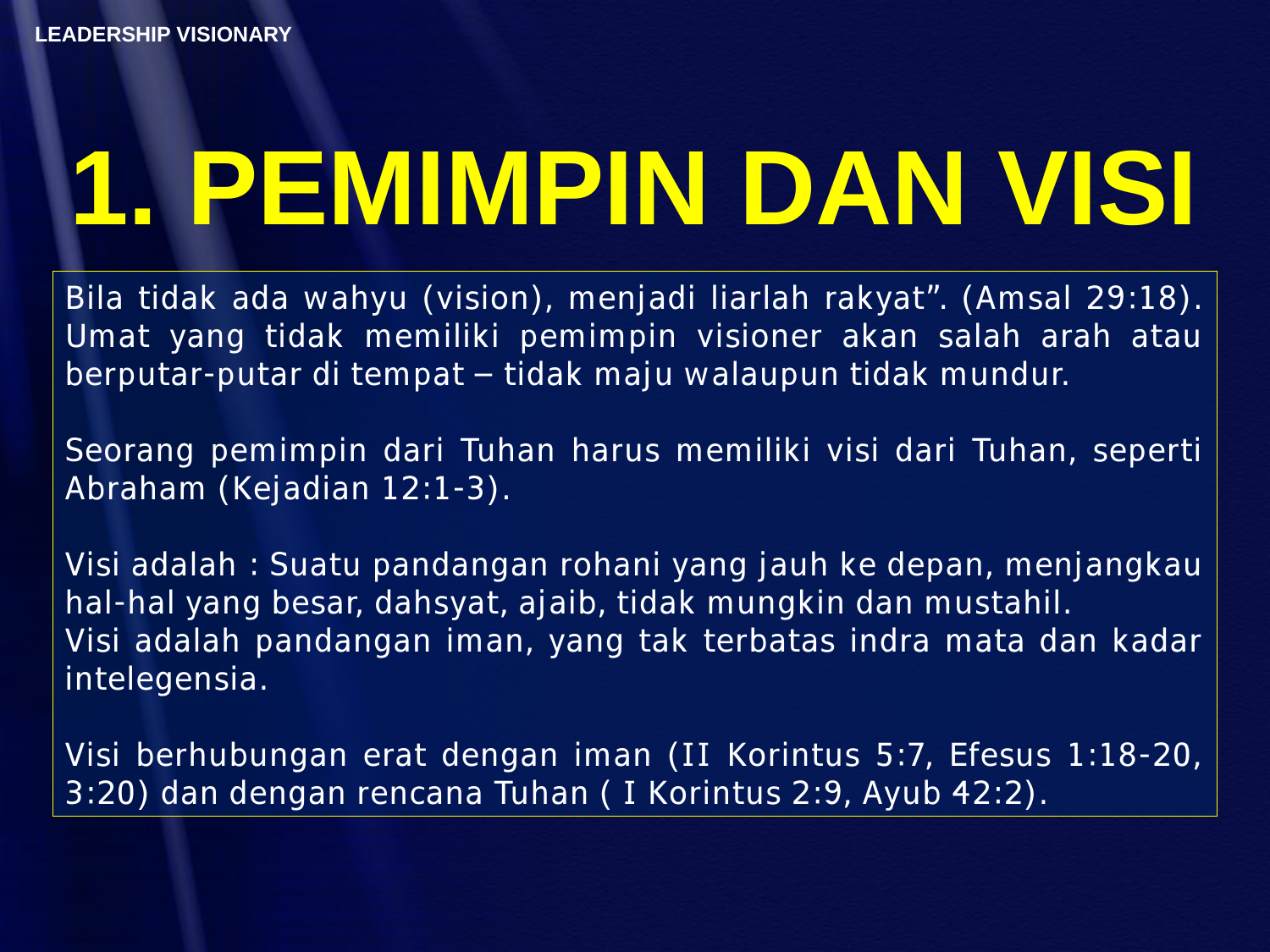

1. PEMIMPIN DAN VISI
Bila tidak ada wahyu (vision), menjadi liarlah rakyat”. (Amsal 29:18). Umat yang tidak memiliki pemimpin visioner akan salah arah atau berputar-putar di tempat – tidak maju walaupun tidak mundur.

Seorang pemimpin dari Tuhan harus memiliki visi dari Tuhan, seperti Abraham (Kejadian 12:1-3).

Visi adalah : Suatu pandangan rohani yang jauh ke depan, menjangkau hal-hal yang besar, dahsyat, ajaib, tidak mungkin dan mustahil.
Visi adalah pandangan iman, yang tak terbatas indra mata dan kadar intelegensia.

Visi berhubungan erat dengan iman (II Korintus 5:7, Efesus 1:18-20, 3:20) dan dengan rencana Tuhan ( I Korintus 2:9, Ayub 42:2).